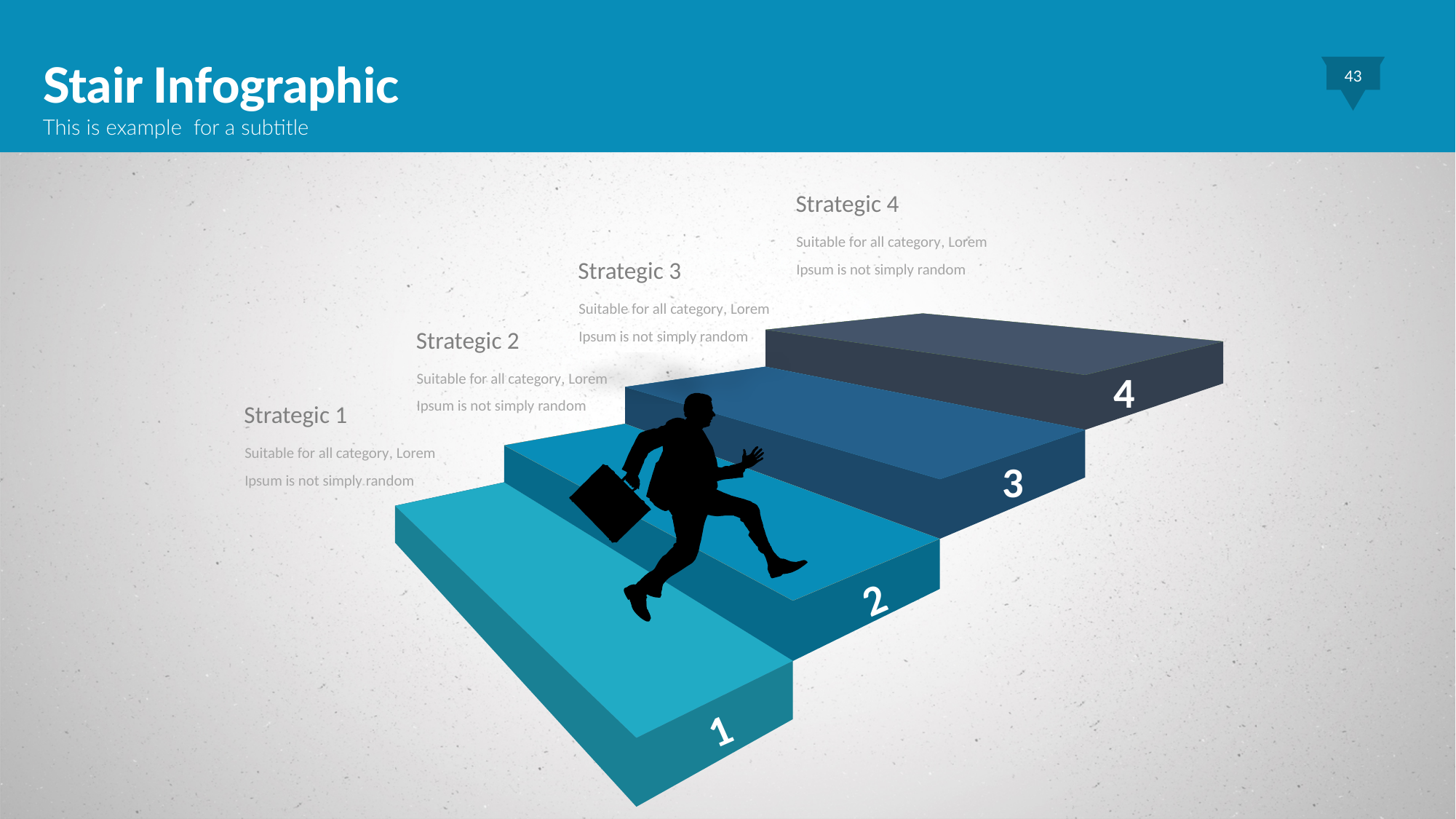

Stair Infographic
This is example  for a subtitle

43
Strategic 4
Suitable for all category, Lorem Ipsum is not simply random
Strategic 3
Suitable for all category, Lorem Ipsum is not simply random

Strategic 2
Suitable for all category, Lorem Ipsum is not simply random
4
Strategic 1
Suitable for all category, Lorem Ipsum is not simply random

3
2
1